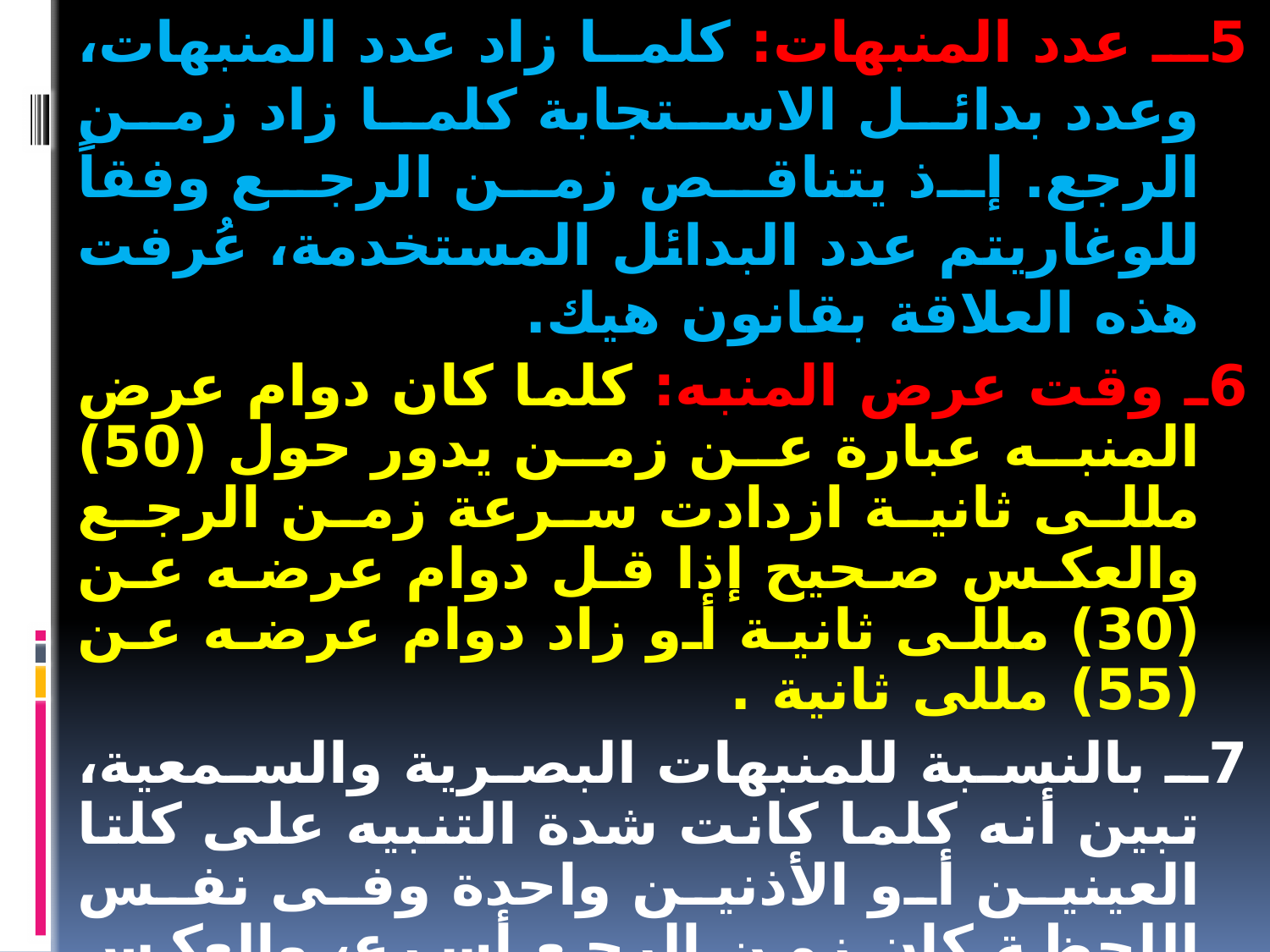

5ـ عدد المنبهات: كلما زاد عدد المنبهات، وعدد بدائل الاستجابة كلما زاد زمن الرجع. إذ يتناقص زمن الرجع وفقاً للوغاريتم عدد البدائل المستخدمة، عُرفت هذه العلاقة بقانون هيك.
6ـ وقت عرض المنبه: كلما كان دوام عرض المنبه عبارة عن زمن يدور حول (50) مللى ثانية ازدادت سرعة زمن الرجع والعكس صحيح إذا قل دوام عرضه عن (30) مللى ثانية أو زاد دوام عرضه عن (55) مللى ثانية .
7ـ بالنسبة للمنبهات البصرية والسمعية، تبين أنه كلما كانت شدة التنبيه على كلتا العينين أو الأذنين واحدة وفى نفس اللحظة كان زمن الرجع أسرع، والعكس صحيح عندما يتم تنبيه عين أو أذن واحدة أو عندما تختلف شدة التنبيه من عين أو أذن إلى أخرى.